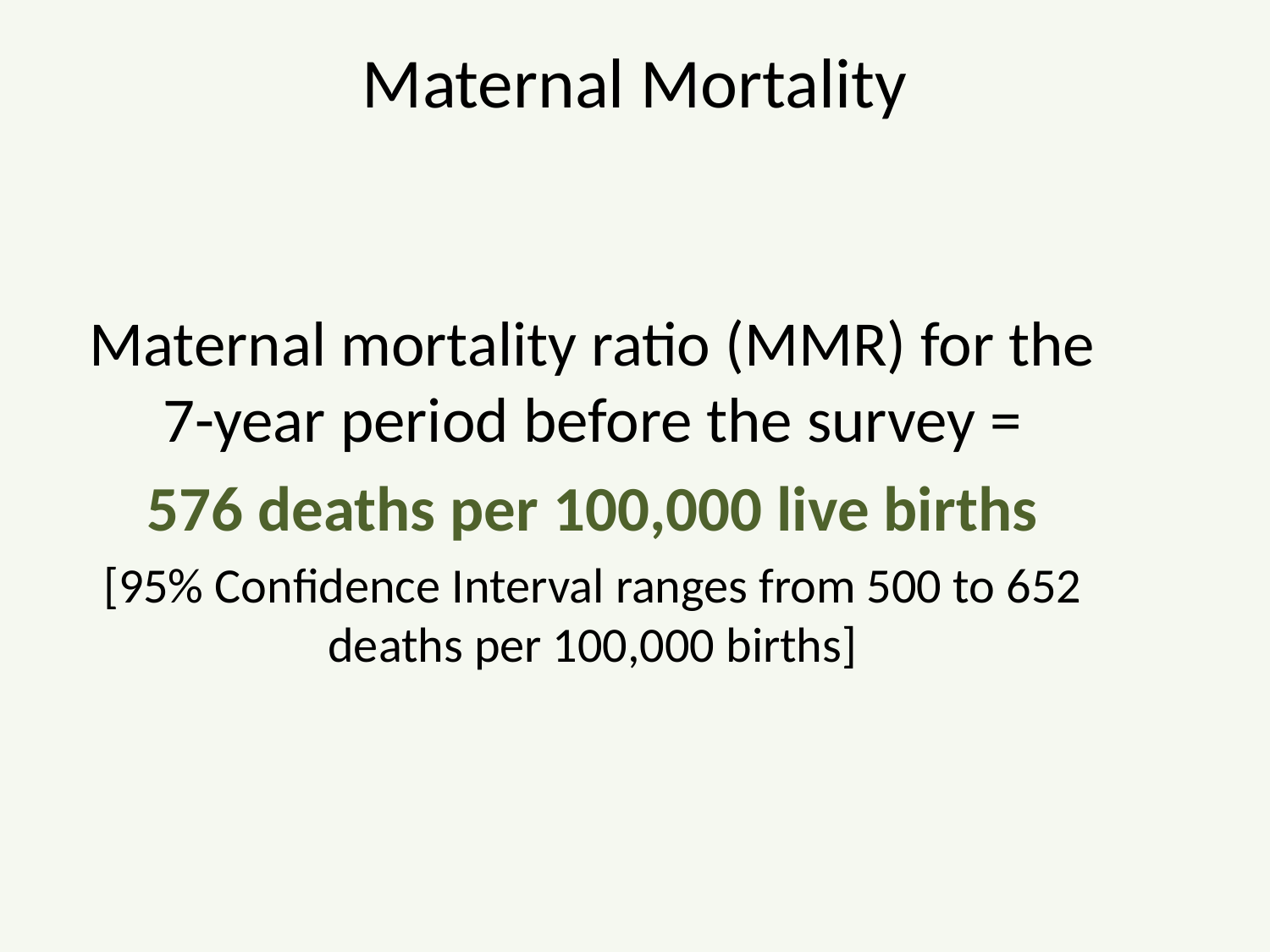

# Maternal Mortality
Maternal mortality ratio (MMR) for the 7-year period before the survey =
576 deaths per 100,000 live births
[95% Confidence Interval ranges from 500 to 652 deaths per 100,000 births]